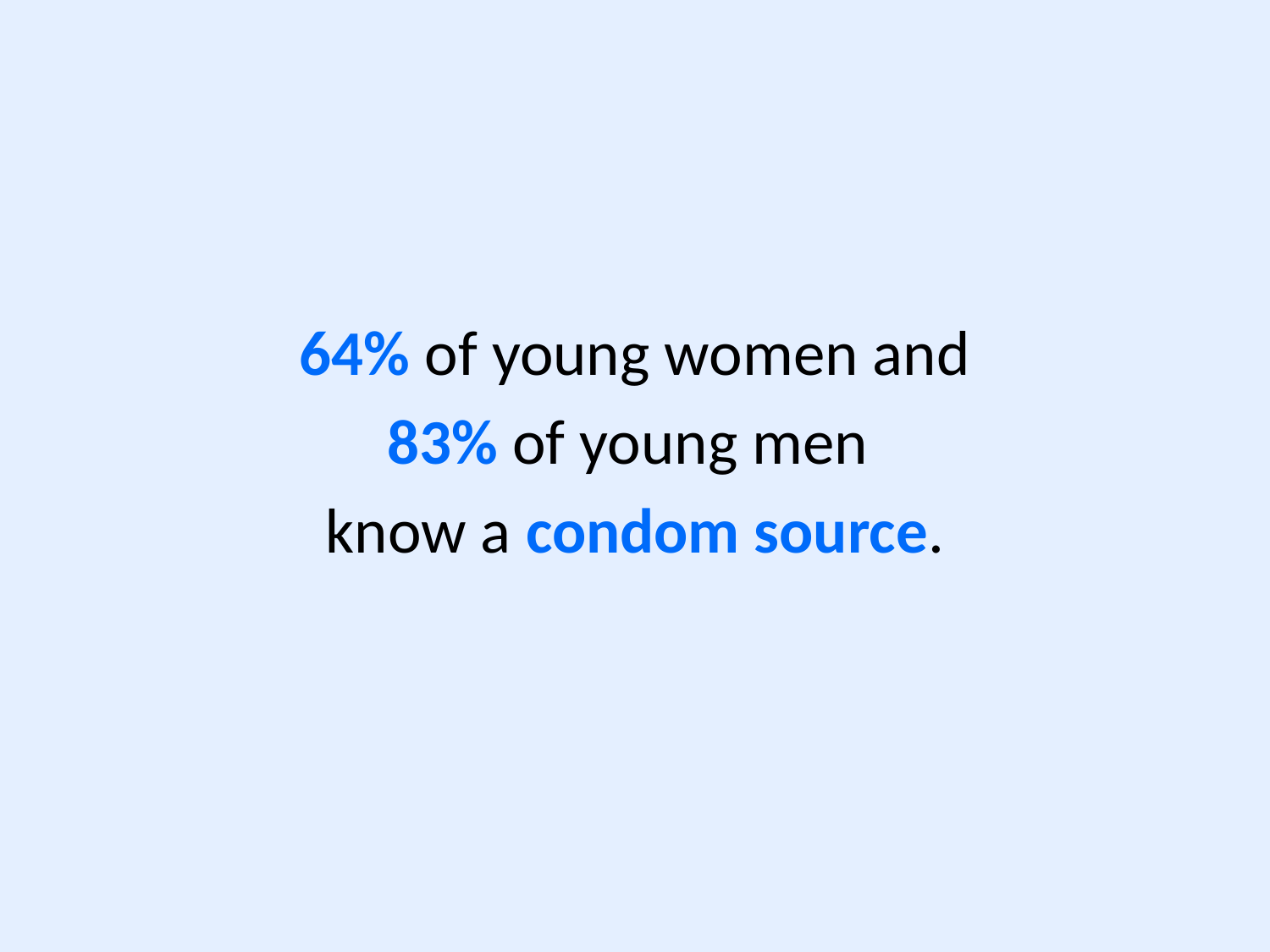

64% of young women and
83% of young men
know a condom source.